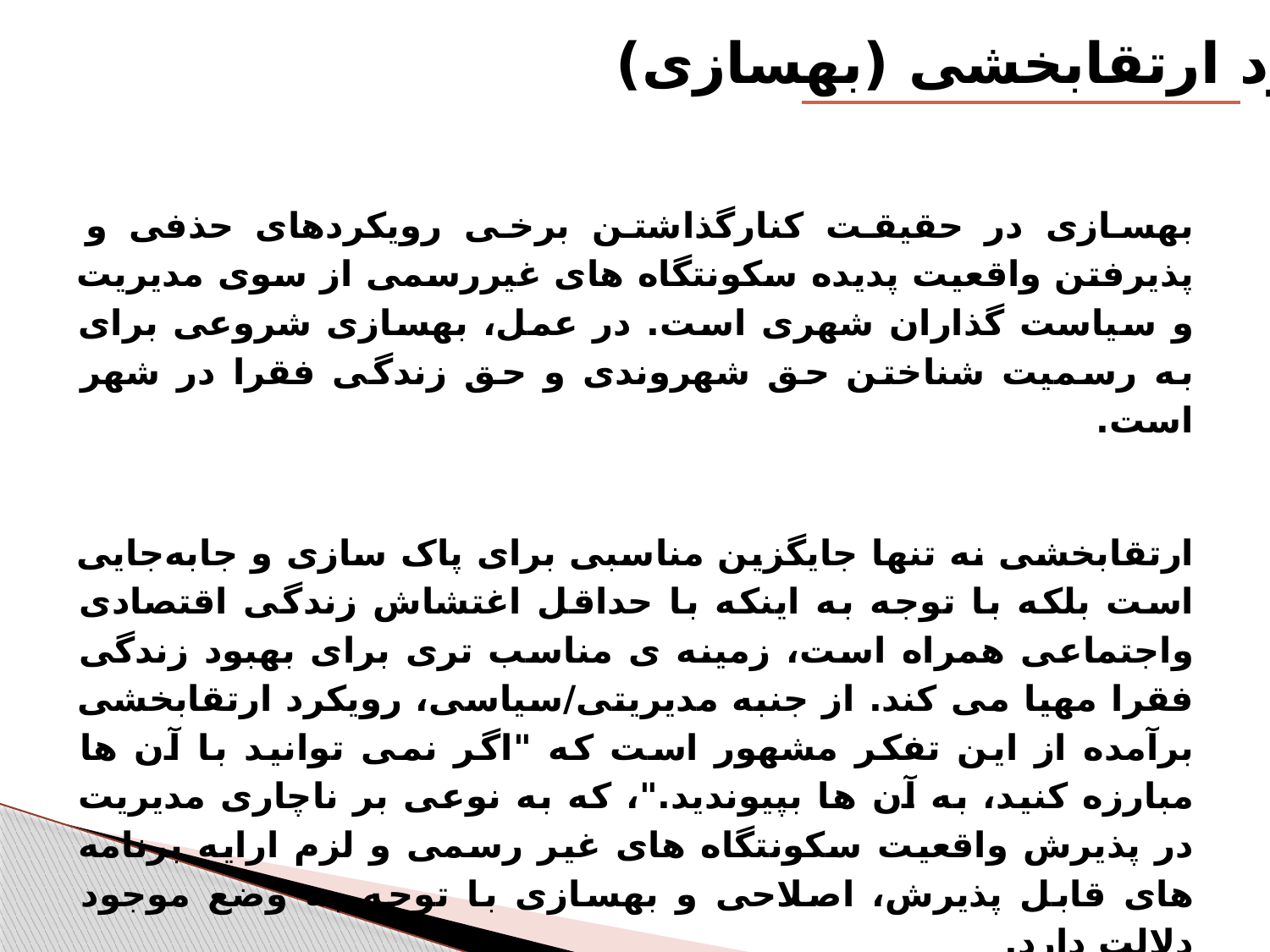

رویکرد ارتقابخشی (بهسازی)
	بهسازی در حقیقت کنارگذاشتن برخی رویکردهای حذفی و پذیرفتن واقعیت پدیده سکونتگاه های غیررسمی از سوی مدیریت و سیاست گذاران شهری است. در عمل، بهسازی شروعی برای به رسمیت شناختن حق شهروندی و حق زندگی فقرا در شهر است.

	ارتقابخشی نه تنها جایگزین مناسبی برای پاک سازی و جا‌به‌جایی است بلکه با توجه به اینکه با حداقل اغتشاش زندگی اقتصادی واجتماعی همراه است، زمینه ی مناسب تری برای بهبود زندگی فقرا مهیا می کند. از جنبه مدیریتی/سیاسی، رویکرد ارتقابخشی برآمده از این تفکر مشهور است که "اگر نمی توانید با آن ها مبارزه کنید، به آن ها بپیوندید."، که به نوعی بر ناچاری مدیریت در پذیرش واقعیت سکونتگاه های غیر رسمی و لزم ارایه برنامه های قابل پذیرش، اصلاحی و بهسازی با توجه به وضع موجود دلالت دارد.